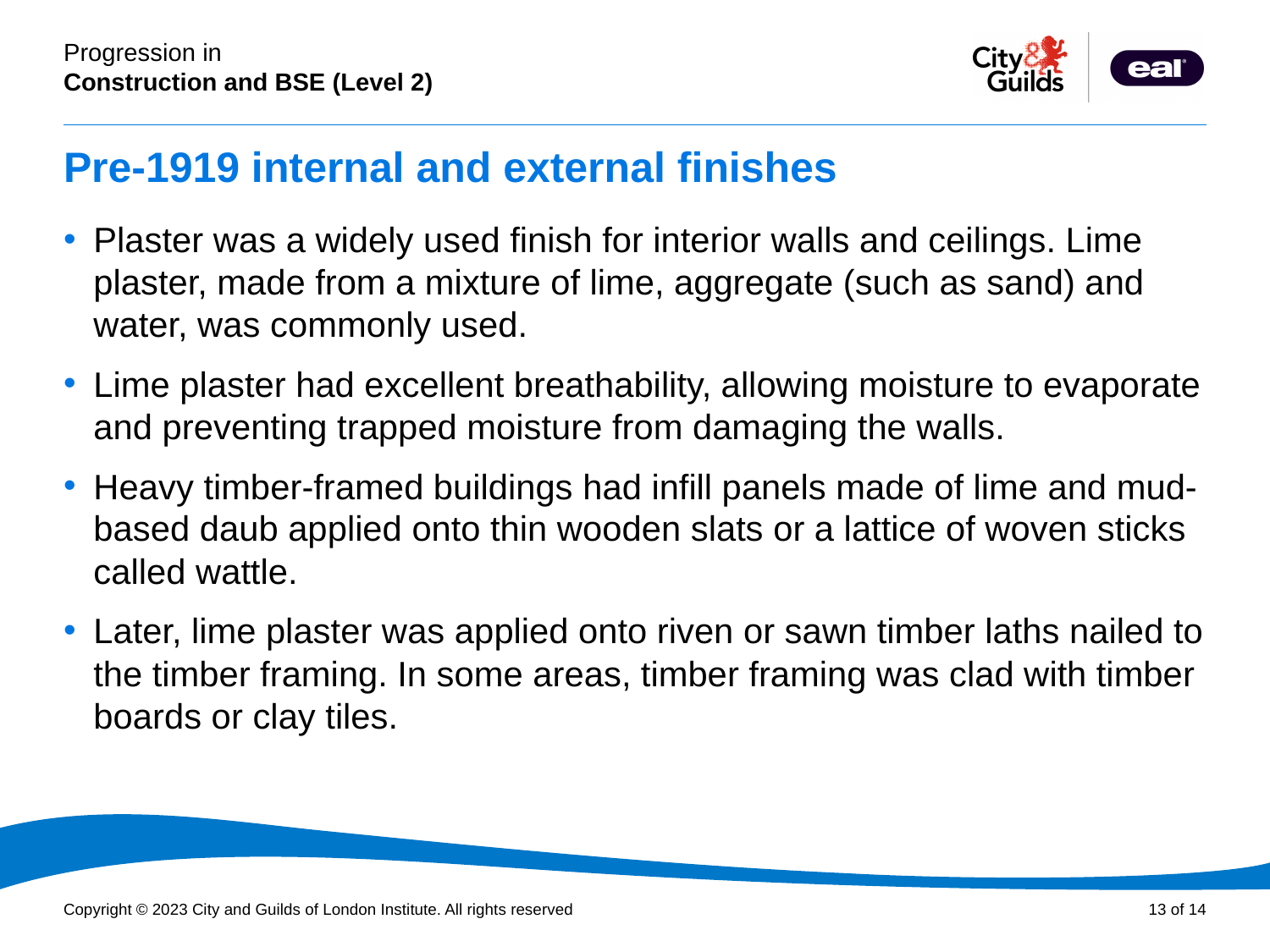

Pre-1919 internal and external finishes
Plaster was a widely used finish for interior walls and ceilings. Lime plaster, made from a mixture of lime, aggregate (such as sand) and water, was commonly used.
Lime plaster had excellent breathability, allowing moisture to evaporate and preventing trapped moisture from damaging the walls.
Heavy timber-framed buildings had infill panels made of lime and mud-based daub applied onto thin wooden slats or a lattice of woven sticks called wattle.
Later, lime plaster was applied onto riven or sawn timber laths nailed to the timber framing. In some areas, timber framing was clad with timber boards or clay tiles.